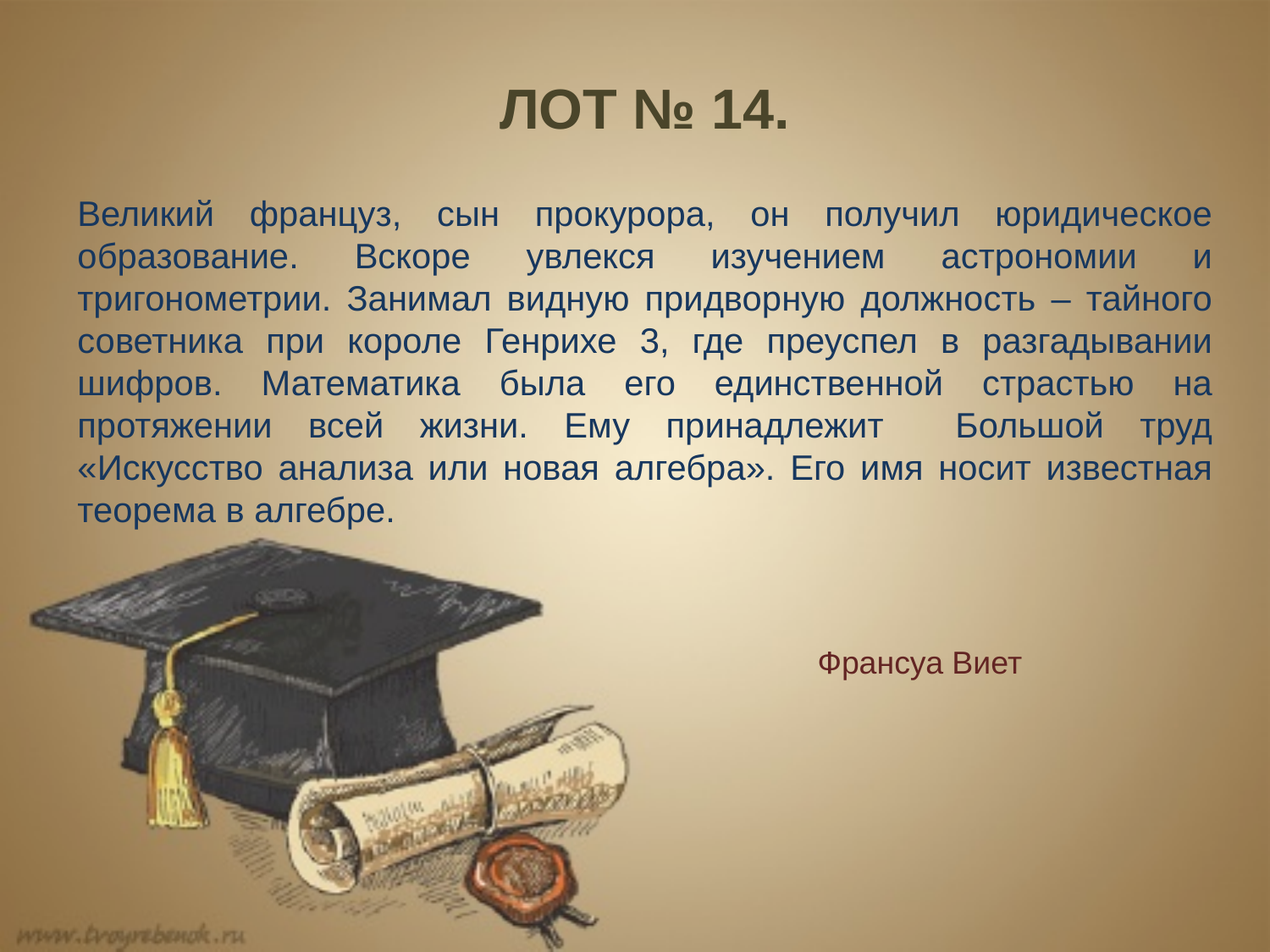

ЛОТ № 14.

Великий француз, сын прокурора, он получил юридическое образование. Вскоре увлекся изучением астрономии и тригонометрии. Занимал видную придворную должность – тайного советника при короле Генрихе 3, где преуспел в разгадывании шифров. Математика была его единственной страстью на протяжении всей жизни. Ему принадлежит  Большой труд «Искусство анализа или новая алгебра». Его имя носит известная теорема в алгебре.
Франсуа Виет